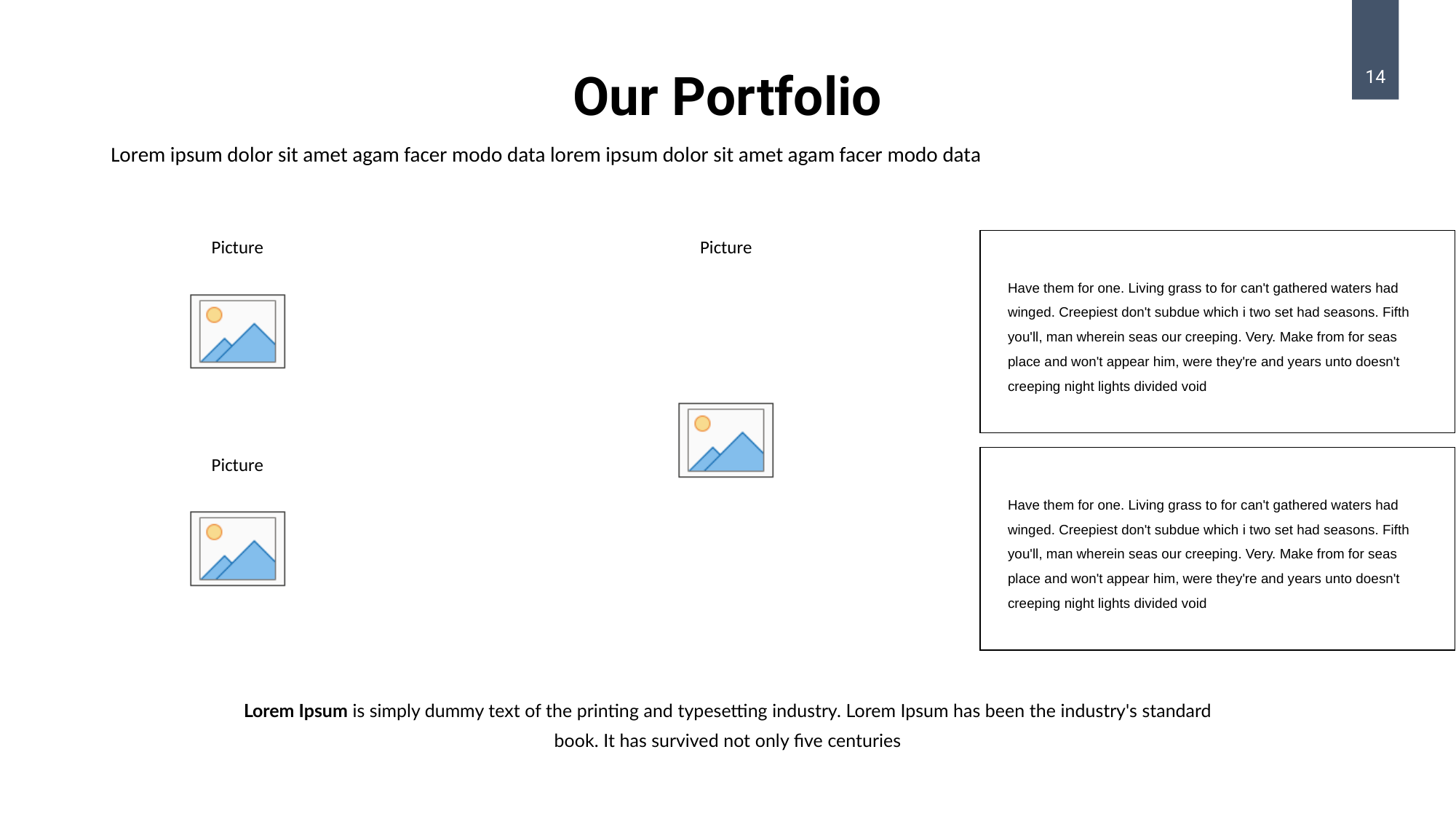

Our Portfolio
14
Lorem ipsum dolor sit amet agam facer modo data lorem ipsum dolor sit amet agam facer modo data

Have them for one. Living grass to for can't gathered waters had winged. Creepiest don't subdue which i two set had seasons. Fifth you'll, man wherein seas our creeping. Very. Make from for seas place and won't appear him, were they're and years unto doesn't creeping night lights divided void

Have them for one. Living grass to for can't gathered waters had winged. Creepiest don't subdue which i two set had seasons. Fifth you'll, man wherein seas our creeping. Very. Make from for seas place and won't appear him, were they're and years unto doesn't creeping night lights divided void
Lorem Ipsum is simply dummy text of the printing and typesetting industry. Lorem Ipsum has been the industry's standard book. It has survived not only five centuries